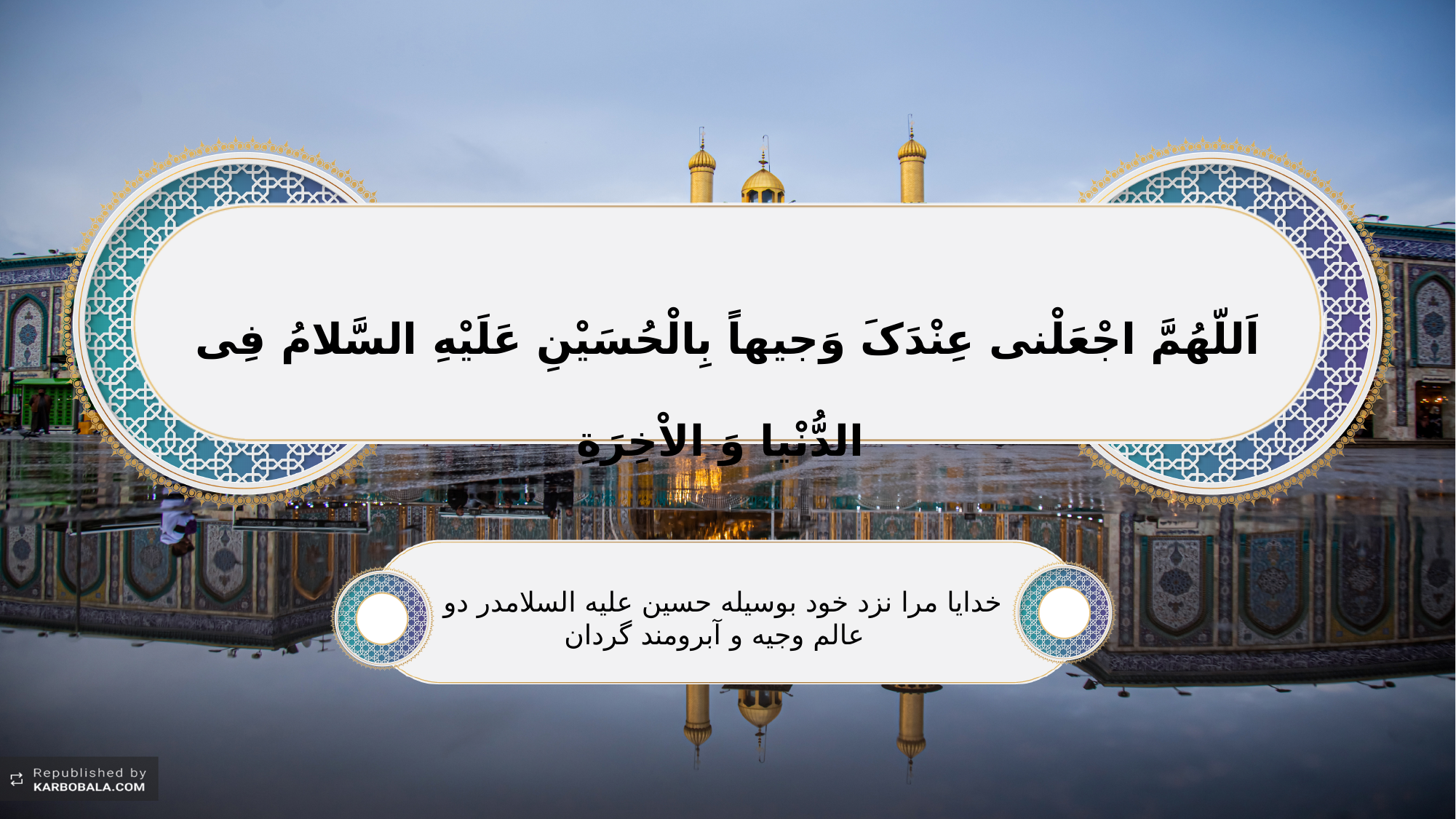

اَللّهُمَّ اجْعَلْنی عِنْدَکَ وَجیهاً بِالْحُسَیْنِ عَلَیْهِ السَّلامُ فِی الدُّنْیا وَ الاْخِرَةِ
خدایا مرا نزد خود بوسیله حسین علیه السلامدر دو عالم وجیه و آبرومند گردان